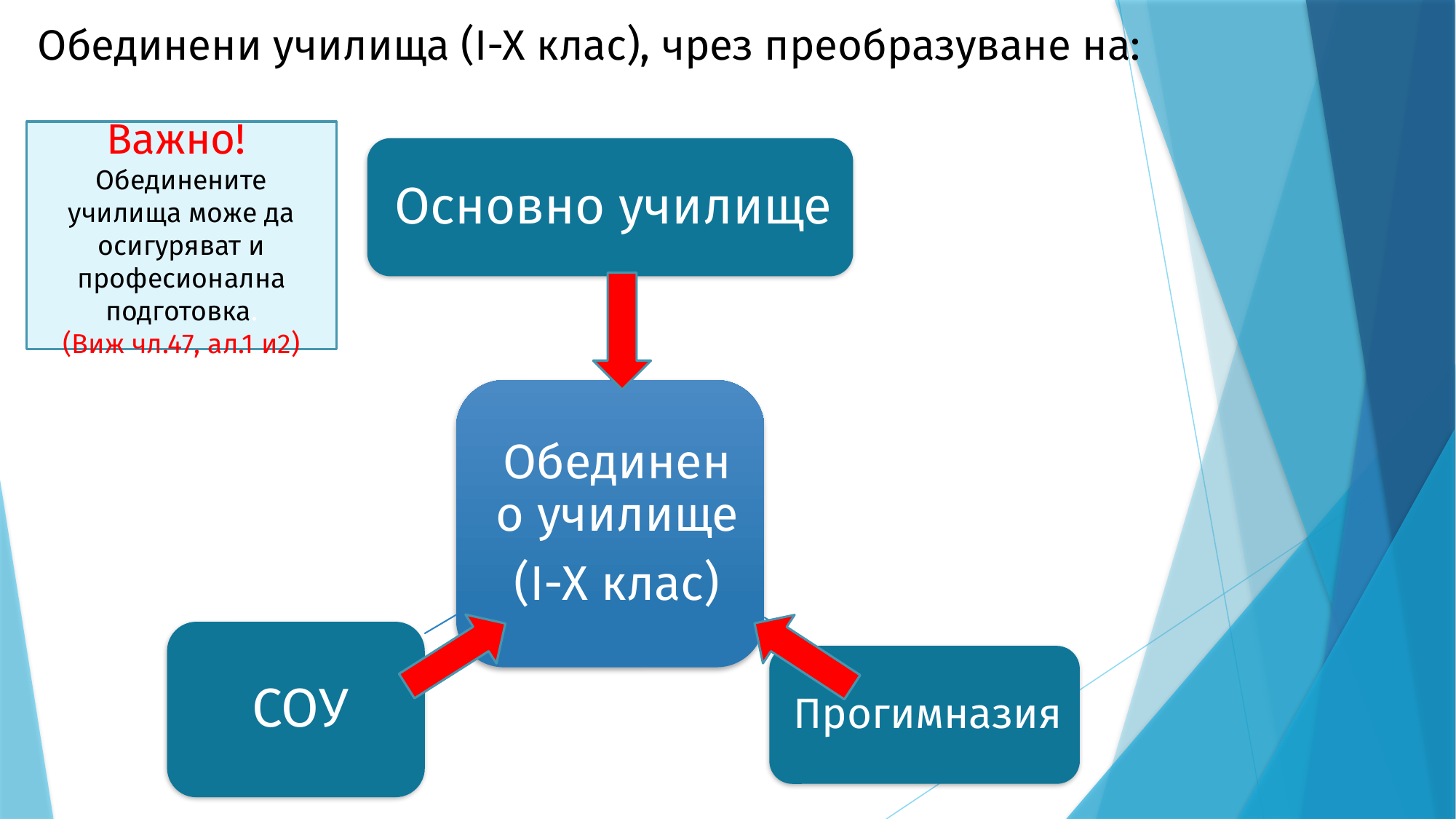

# Обединени училища (І-Х клас), чрез преобразуване на:
Обединено училище
(І-Х клас)
Основно училище
Прогимназия
СОУ
Важно!
Обединените училища може да осигуряват и професионална подготовка.
(Виж чл.47, ал.1 и2)